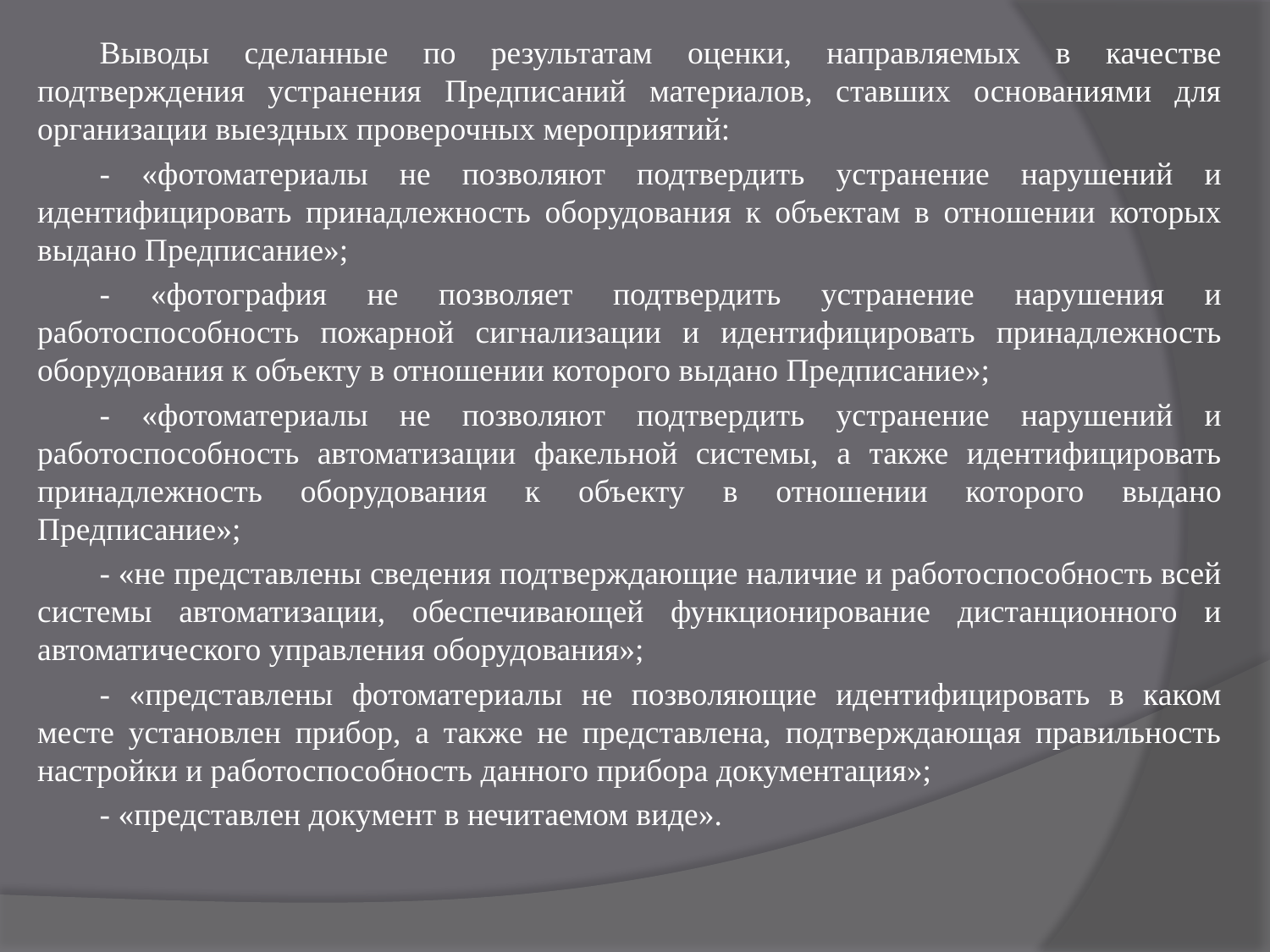

Выводы сделанные по результатам оценки, направляемых в качестве подтверждения устранения Предписаний материалов, ставших основаниями для организации выездных проверочных мероприятий:
- «фотоматериалы не позволяют подтвердить устранение нарушений и идентифицировать принадлежность оборудования к объектам в отношении которых выдано Предписание»;
- «фотография не позволяет подтвердить устранение нарушения и работоспособность пожарной сигнализации и идентифицировать принадлежность оборудования к объекту в отношении которого выдано Предписание»;
- «фотоматериалы не позволяют подтвердить устранение нарушений и работоспособность автоматизации факельной системы, а также идентифицировать принадлежность оборудования к объекту в отношении которого выдано Предписание»;
- «не представлены сведения подтверждающие наличие и работоспособность всей системы автоматизации, обеспечивающей функционирование дистанционного и автоматического управления оборудования»;
- «представлены фотоматериалы не позволяющие идентифицировать в каком месте установлен прибор, а также не представлена, подтверждающая правильность настройки и работоспособность данного прибора документация»;
- «представлен документ в нечитаемом виде».